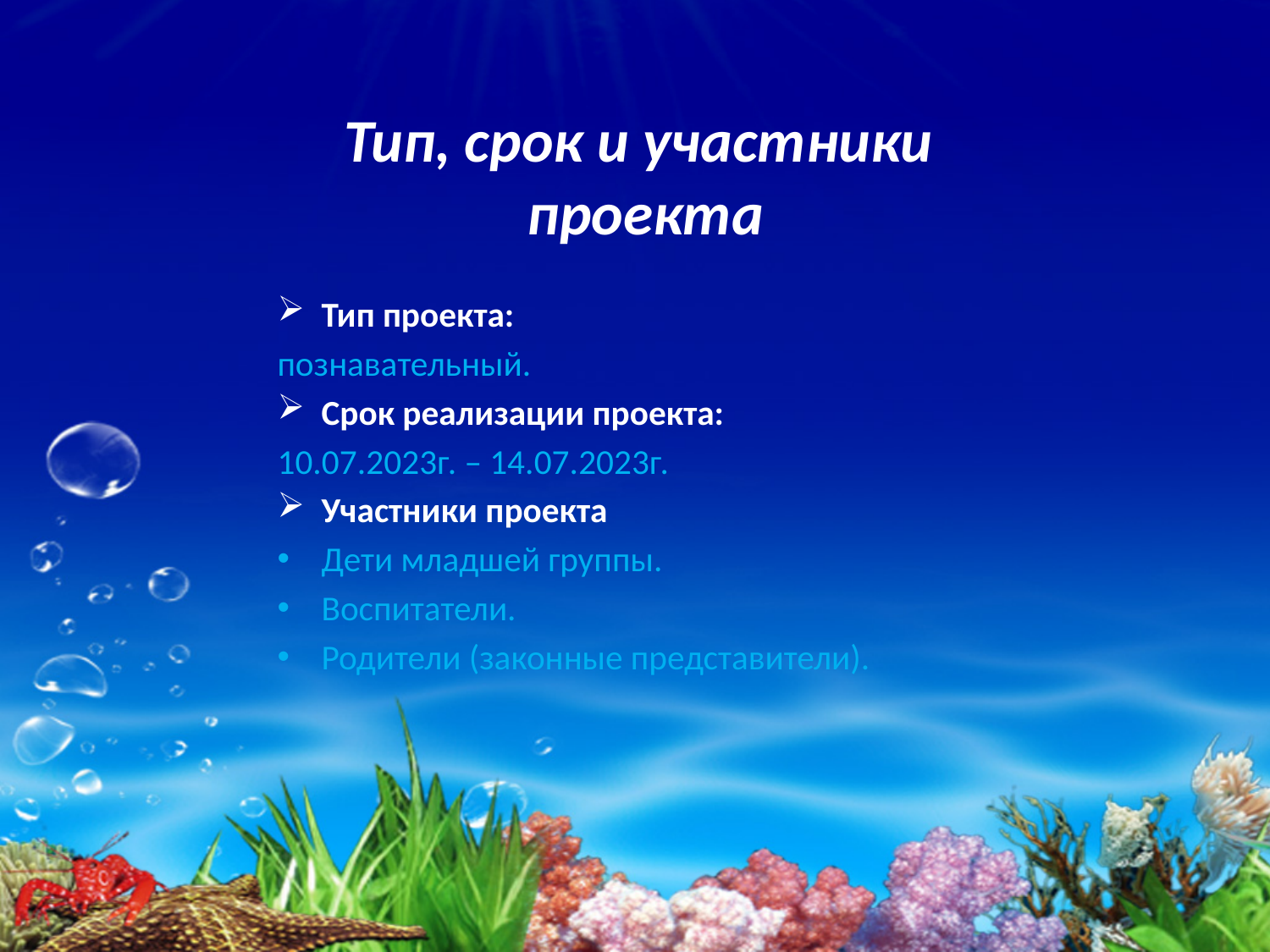

# Тип, срок и участники проекта
Тип проекта:
познавательный.
Срок реализации проекта:
10.07.2023г. – 14.07.2023г.
Участники проекта
Дети младшей группы.
Воспитатели.
Родители (законные представители).